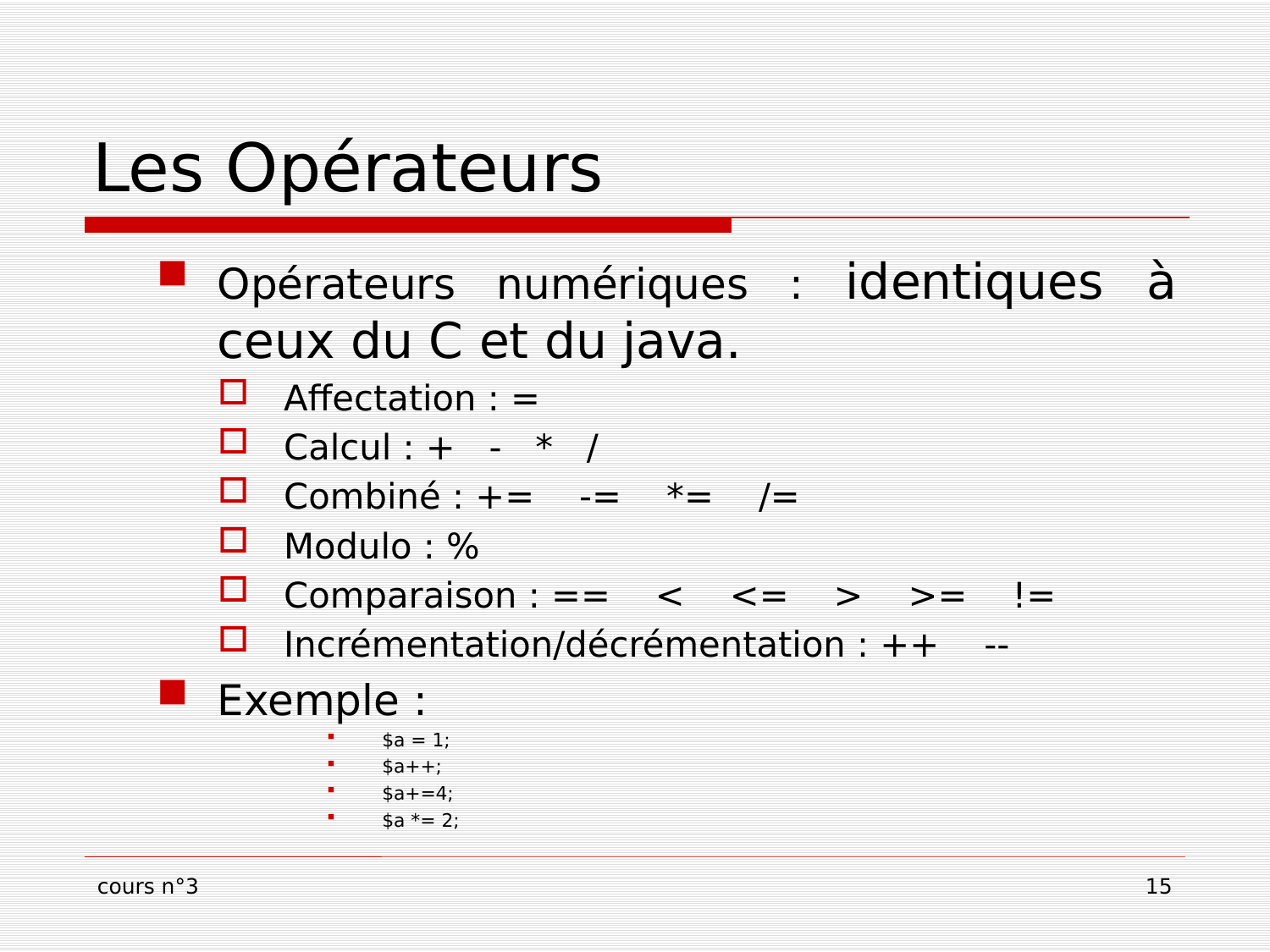

# Les Opérateurs
Opérateurs numériques : identiques à ceux du C et du java.
 Affectation : =
 Calcul : +   -   *   /
 Combiné : +=    -=    *=    /=
 Modulo : %
 Comparaison : ==    <    <=    >    >=    !=
 Incrémentation/décrémentation : ++    --
Exemple :
$a = 1;
$a++;
$a+=4;
$a *= 2;

cours n°3
15